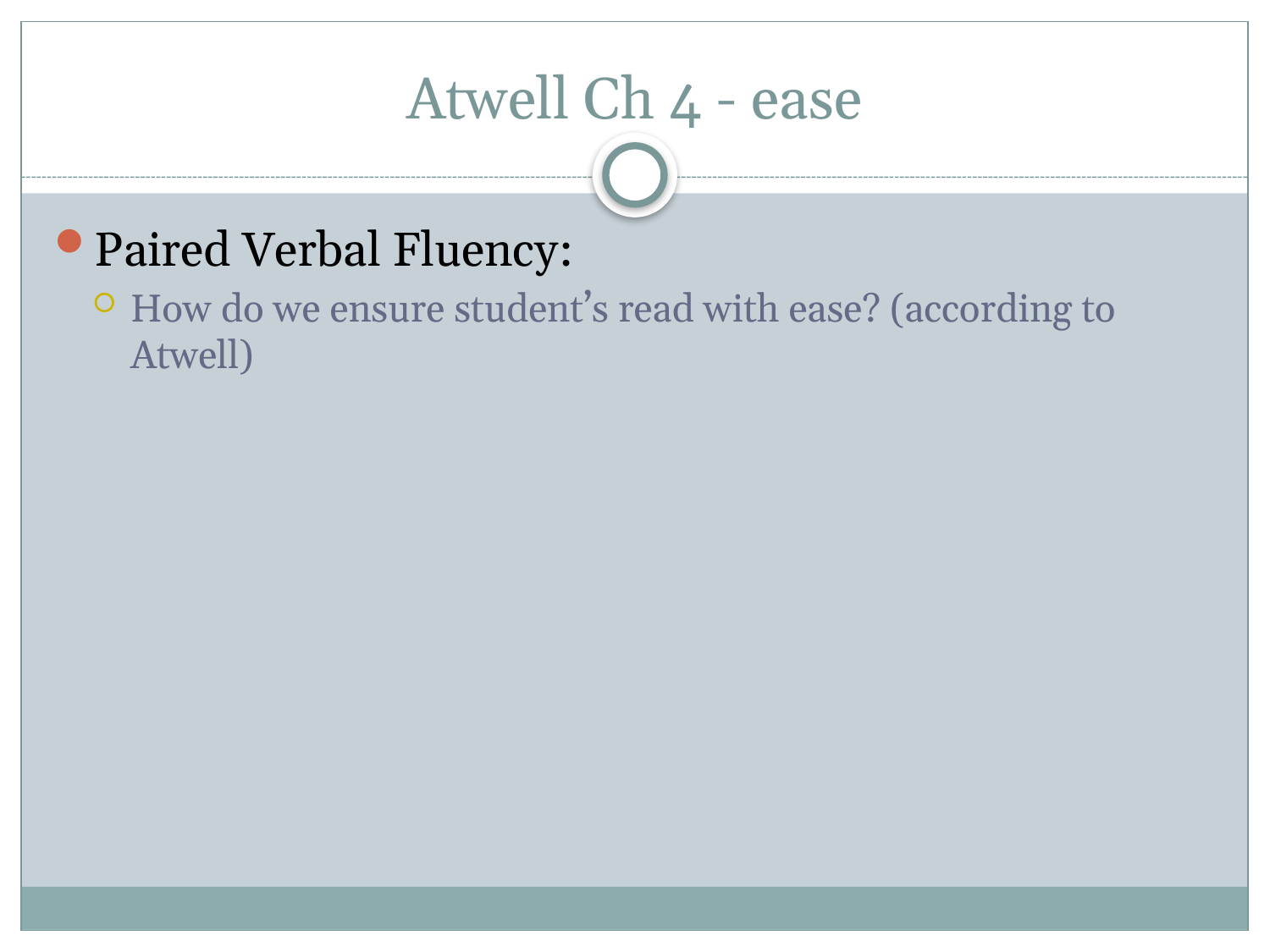

# Atwell Ch 4 - ease
Paired Verbal Fluency:
How do we ensure student’s read with ease? (according to Atwell)